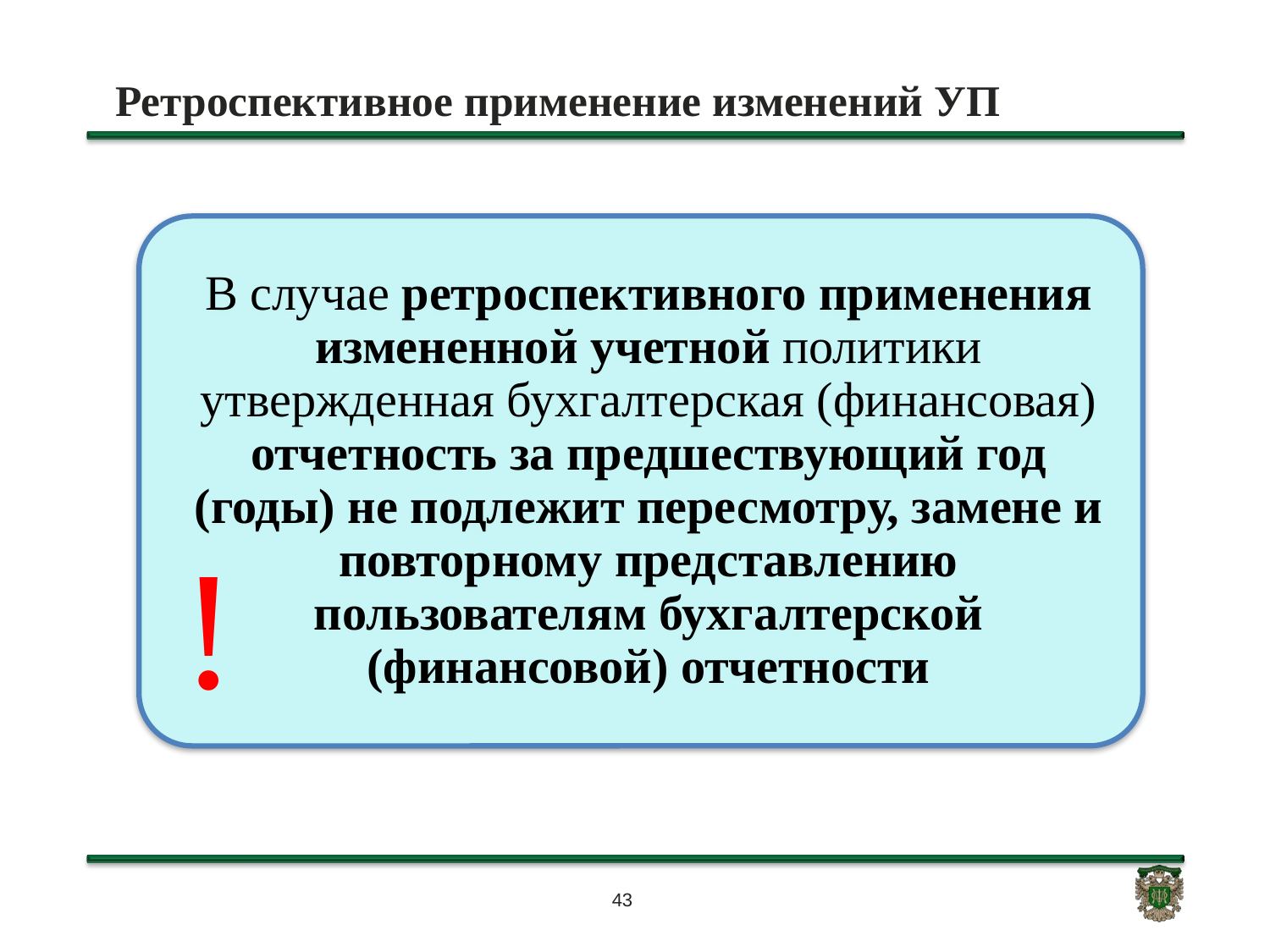

# Ретроспективное применение изменений УП
В случае ретроспективного применения измененной учетной политики утвержденная бухгалтерская (финансовая) отчетность за предшествующий год (годы) не подлежит пересмотру, замене и повторному представлению пользователям бухгалтерской (финансовой) отчетности
!

43